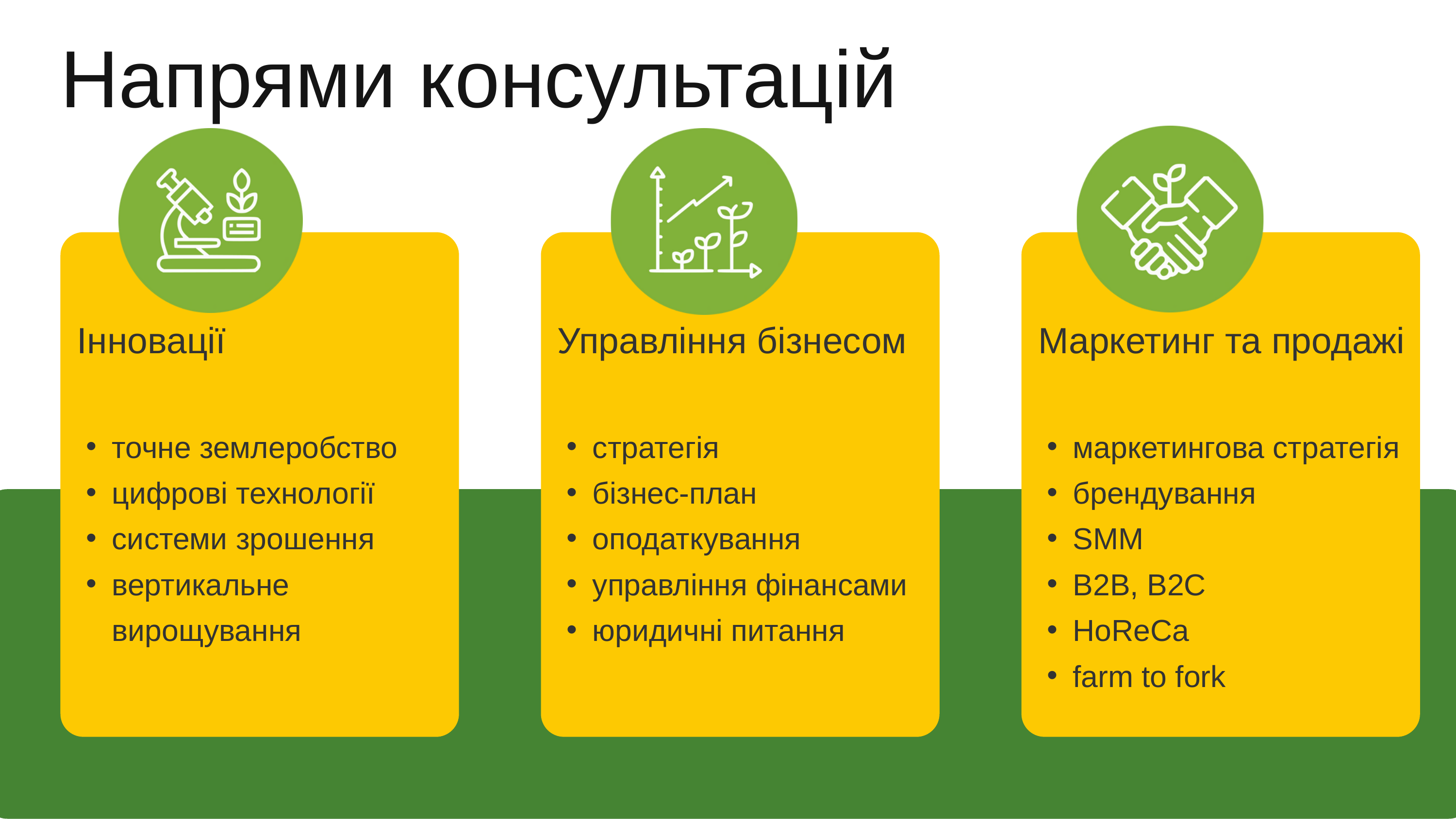

Напрями консультацій

Інновації
Управління бізнесом
Маркетинг та продажі
точне землеробство
цифрові технології
системи зрошення
вертикальне вирощування
стратегія
бізнес-план
оподаткування
управління фінансами
юридичні питання
маркетингова стратегія
брендування
SMM
B2B, B2C
HoReCa
farm to fork